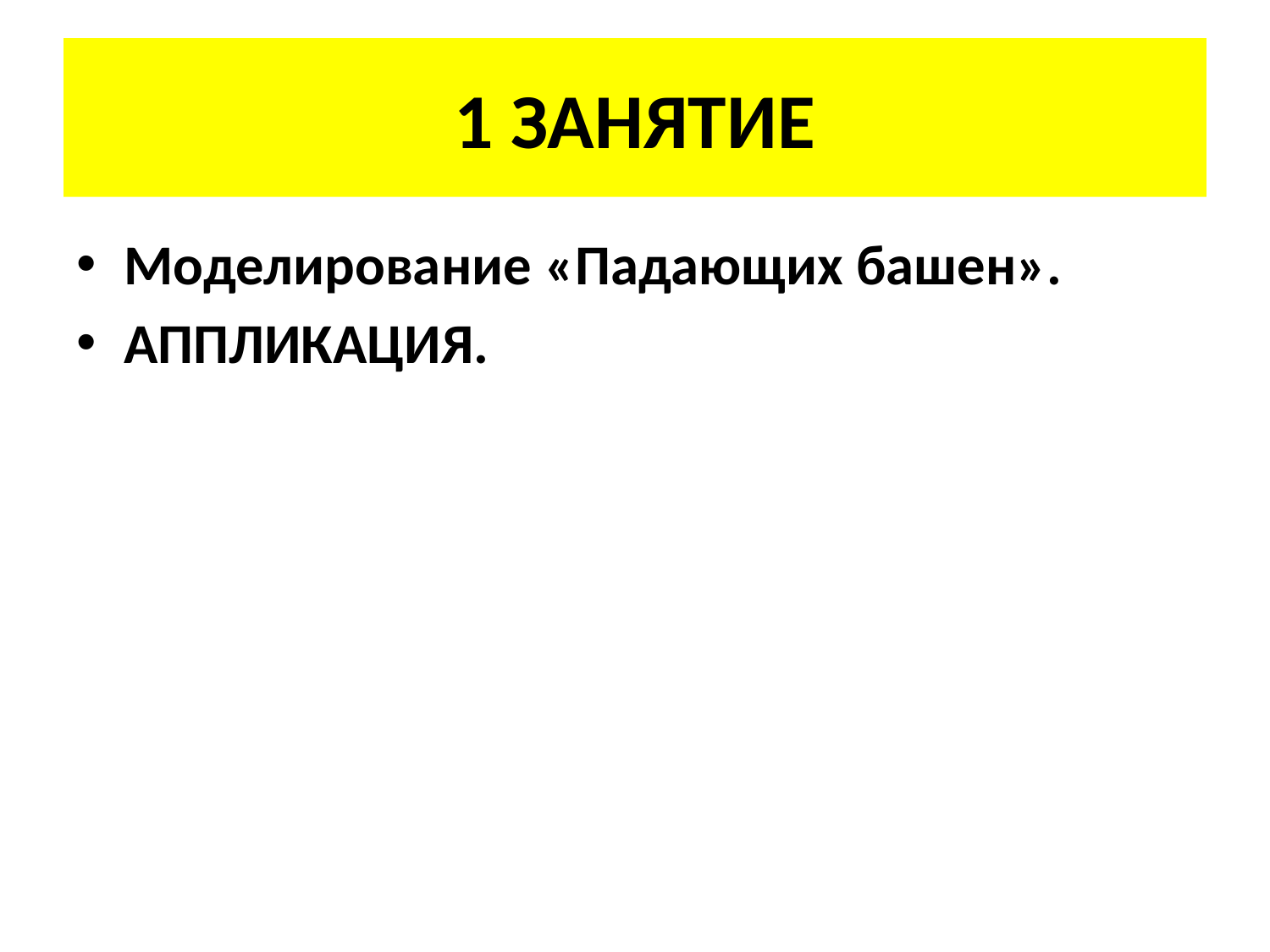

# 1 ЗАНЯТИЕ
Моделирование «Падающих башен».
АППЛИКАЦИЯ.